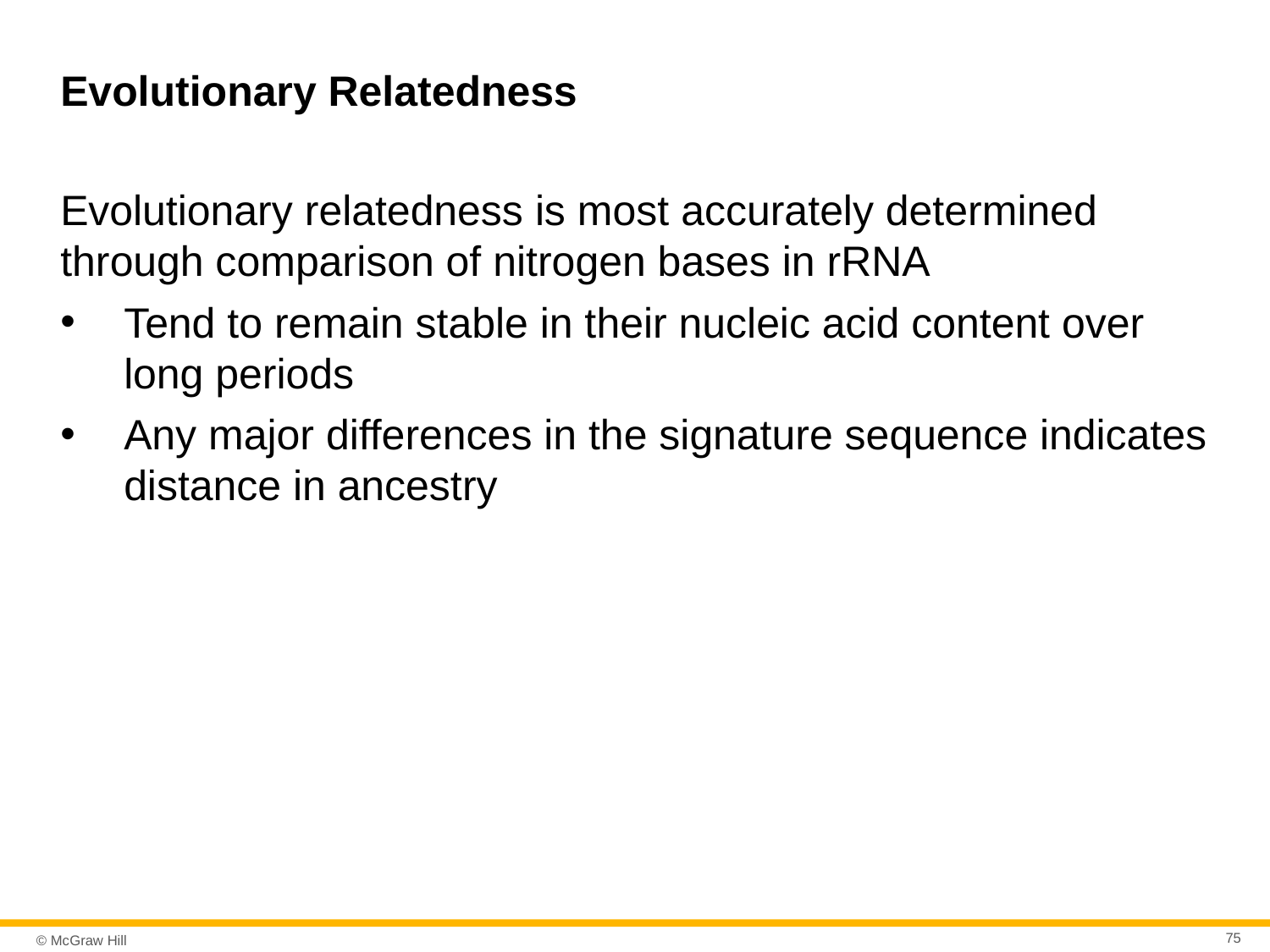

# Evolutionary Relatedness
Evolutionary relatedness is most accurately determined through comparison of nitrogen bases in rRNA
Tend to remain stable in their nucleic acid content over long periods
Any major differences in the signature sequence indicates distance in ancestry